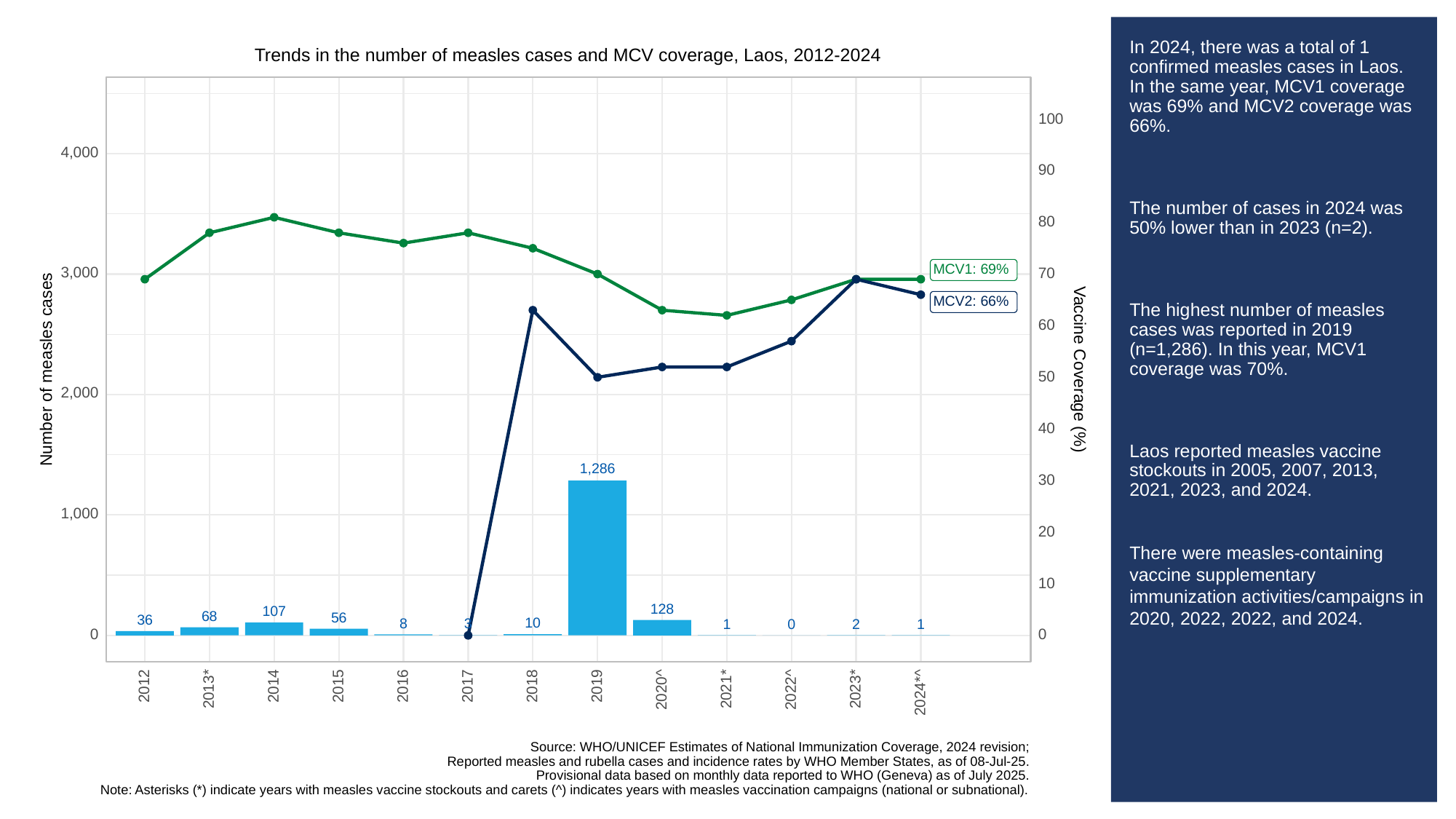

# In 2024, there was a total of 1 confirmed measles cases in Laos. In the same year, MCV1 coverage was 69% and MCV2 coverage was 66%.

The number of cases in 2024 was 50% lower than in 2023 (n=2).

The highest number of measles cases was reported in 2019 (n=1,286). In this year, MCV1 coverage was 70%.

Laos reported measles vaccine stockouts in 2005, 2007, 2013, 2021, 2023, and 2024.

There were measles-containing vaccine supplementary immunization activities/campaigns in 2020, 2022, 2022, and 2024.

Trends in the number of measles cases and MCV coverage, Laos, 2012-2024

100
4,000

90

80

MCV1: 69%
3,000
70

MCV2: 66%

60

Vaccine Coverage (%)

Number of measles cases
50

2,000

40

1,286
30

1,000

20

10
128
107
68
56
36
10
8
3
2
0
1
1

0
0

2012
2014
2015
2016
2017
2018
2019
2013*
2023*
2021*
2020^
2022^
2024*^
Source: WHO/UNICEF Estimates of National Immunization Coverage, 2024 revision;
Reported measles and rubella cases and incidence rates by WHO Member States, as of 08-Jul-25.
Provisional data based on monthly data reported to WHO (Geneva) as of July 2025.
Note: Asterisks (*) indicate years with measles vaccine stockouts and carets (^) indicates years with measles vaccination campaigns (national or subnational).